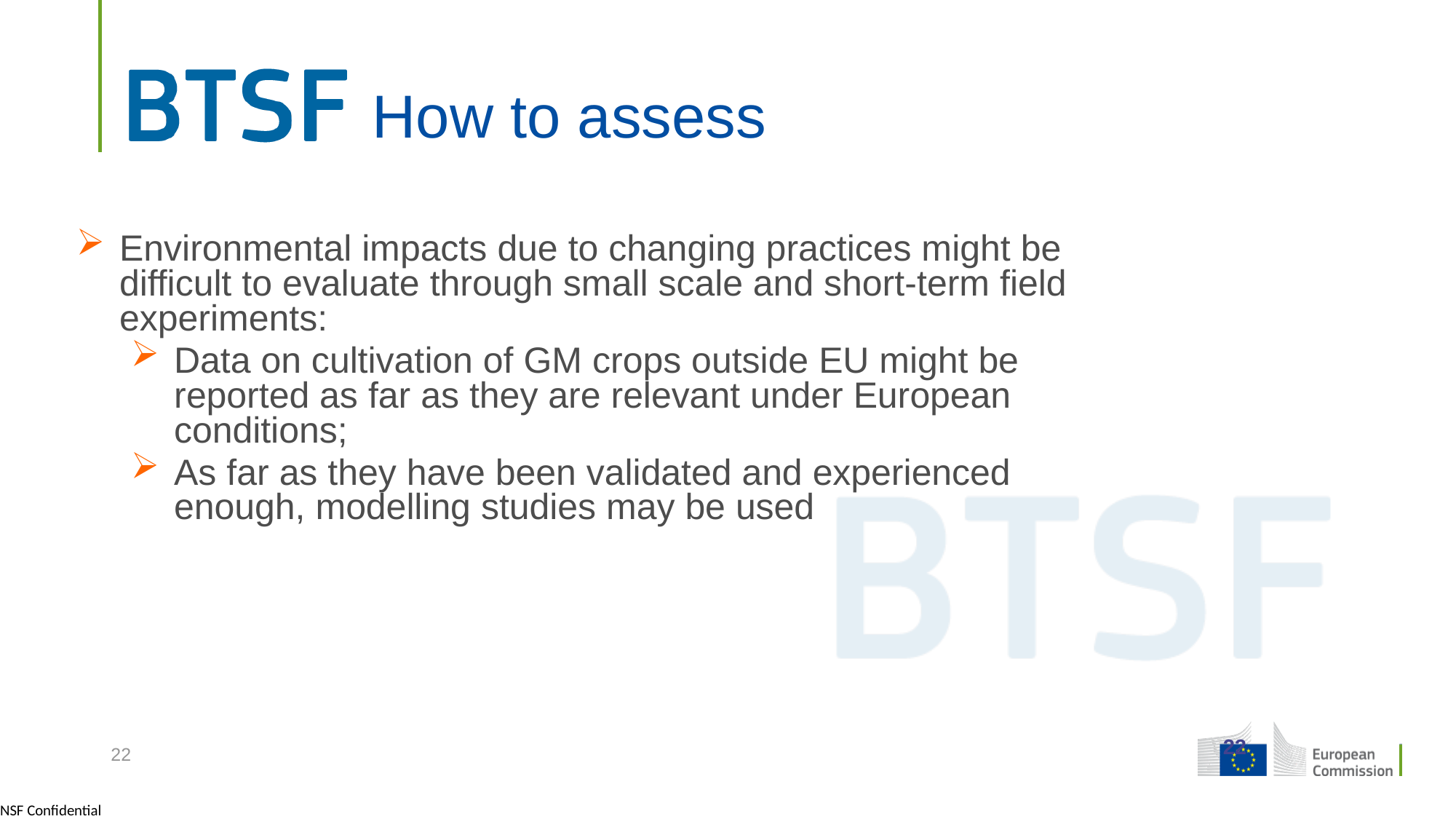

# How to assess
:
Environmental impacts due to changing practices might be difficult to evaluate through small scale and short-term field experiments:
Data on cultivation of GM crops outside EU might be reported as far as they are relevant under European conditions;
As far as they have been validated and experienced enough, modelling studies may be used

22
22